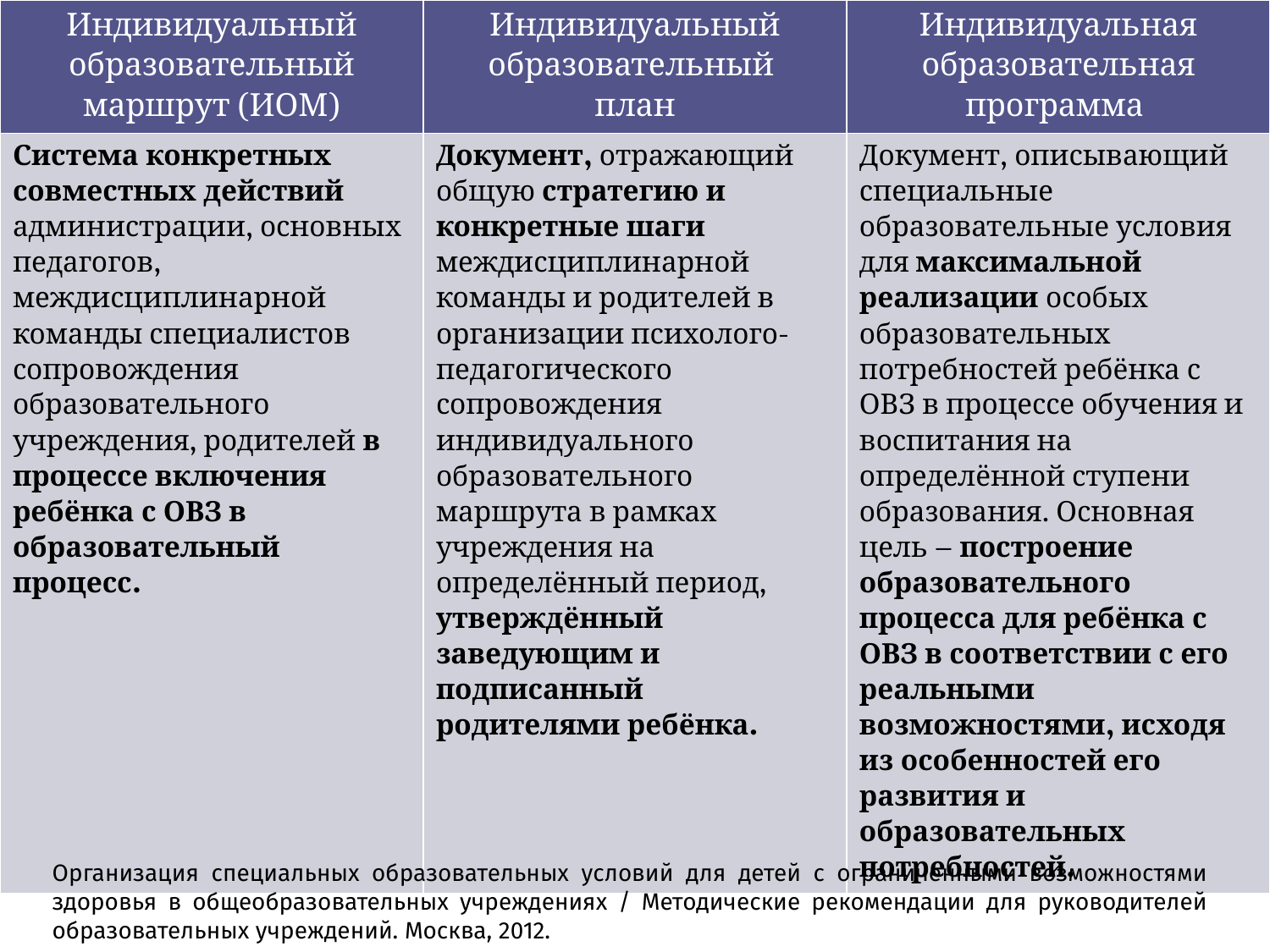

| Индивидуальный образовательный маршрут (ИОМ) | Индивидуальный образовательный план | Индивидуальная образовательная программа |
| --- | --- | --- |
| Система конкретных совместных действий администрации, основных педагогов, междисциплинарной команды специалистов сопровождения образовательного учреждения, родителей в процессе включения ребёнка с ОВЗ в образовательный процесс. | Документ, отражающий общую стратегию и конкретные шаги междисциплинарной команды и родителей в организации психолого-педагогического сопровождения индивидуального образовательного маршрута в рамках учреждения на определённый период, утверждённый заведующим и подписанный родителями ребёнка. | Документ, описывающий специальные образовательные условия для максимальной реализации особых образовательных потребностей ребёнка с ОВЗ в процессе обучения и воспитания на определённой ступени образования. Основная цель – построение образовательного процесса для ребёнка с ОВЗ в соответствии с его реальными возможностями, исходя из особенностей его развития и образовательных потребностей. |
Организация специальных образовательных условий для детей с ограниченными возможностями здоровья в общеобразовательных учреждениях / Методические рекомендации для руководителей образовательных учреждений. Москва, 2012.